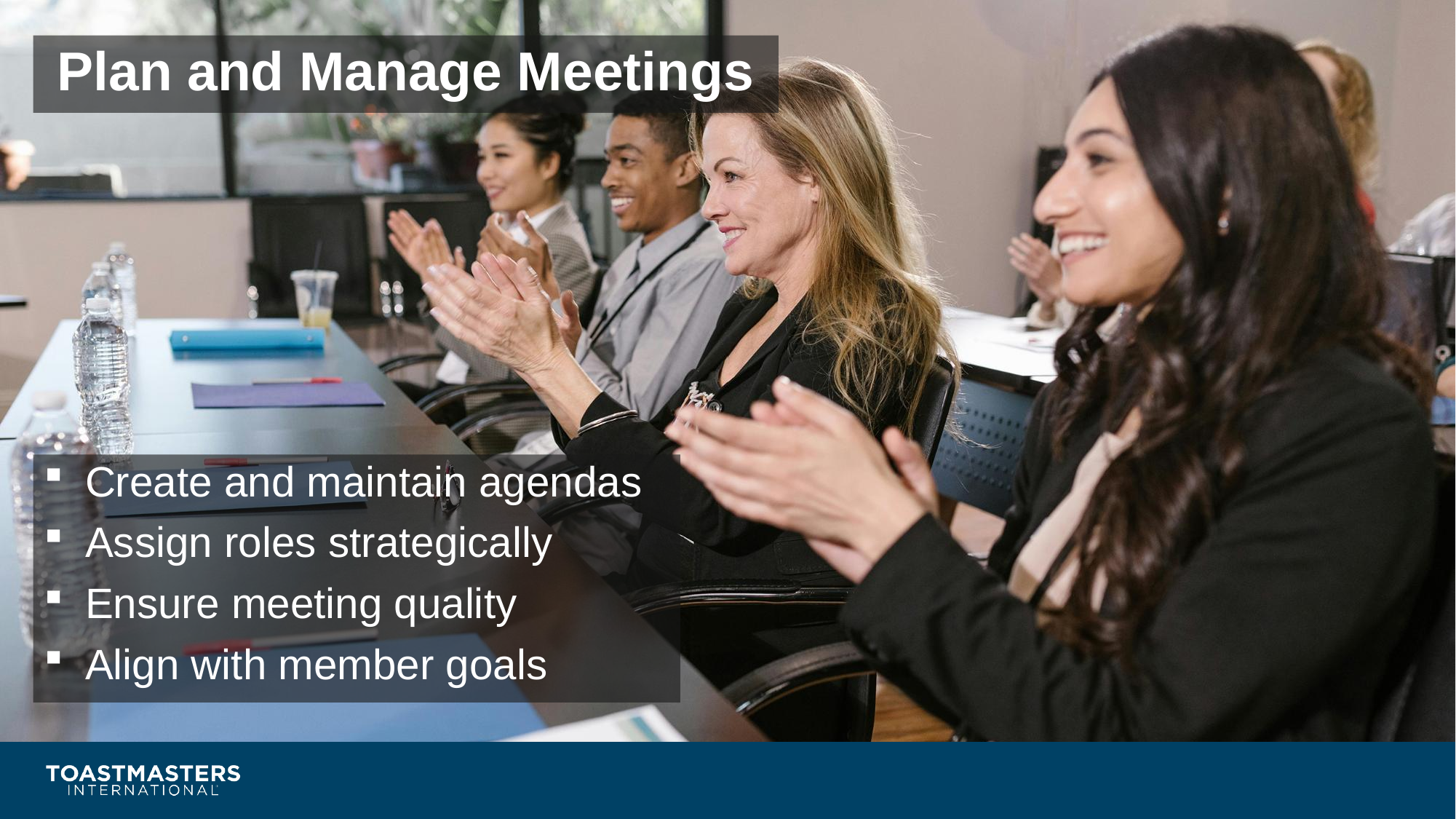

# Plan and Manage Meetings
Create and maintain agendas
Assign roles strategically
Ensure meeting quality
Align with member goals